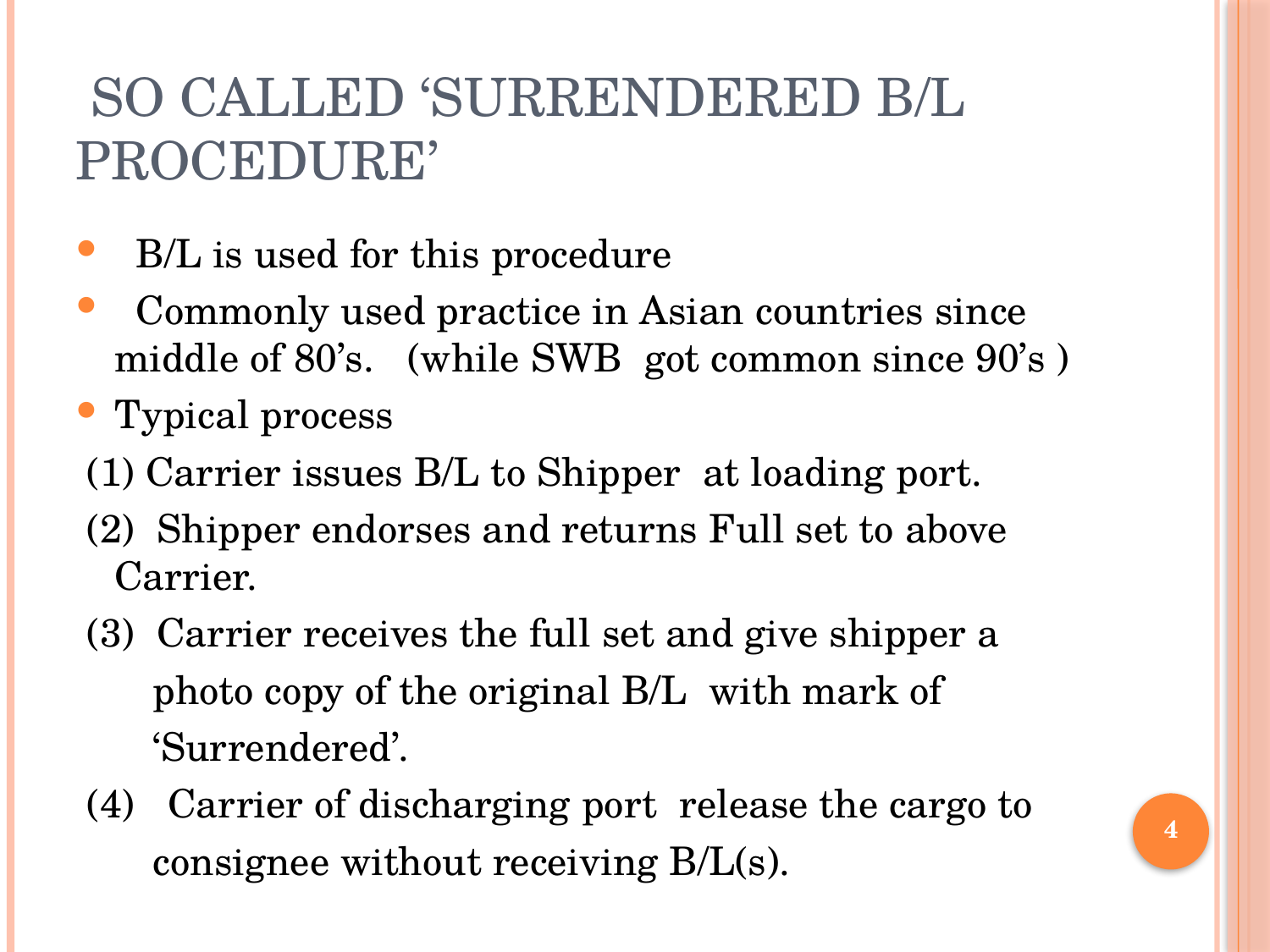

# So called ‘Surrendered B/L procedure’
  B/L is used for this procedure
  Commonly used practice in Asian countries since middle of 80’s.   (while SWB  got common since 90’s )
Typical process
 (1) Carrier issues B/L to Shipper  at loading port.
 (2)  Shipper endorses and returns Full set to above Carrier.
 (3)  Carrier receives the full set and give shipper a
       photo copy of the original B/L  with mark of
       ‘Surrendered’.
 (4)   Carrier of discharging port  release the cargo to
       consignee without receiving B/L(s).

4